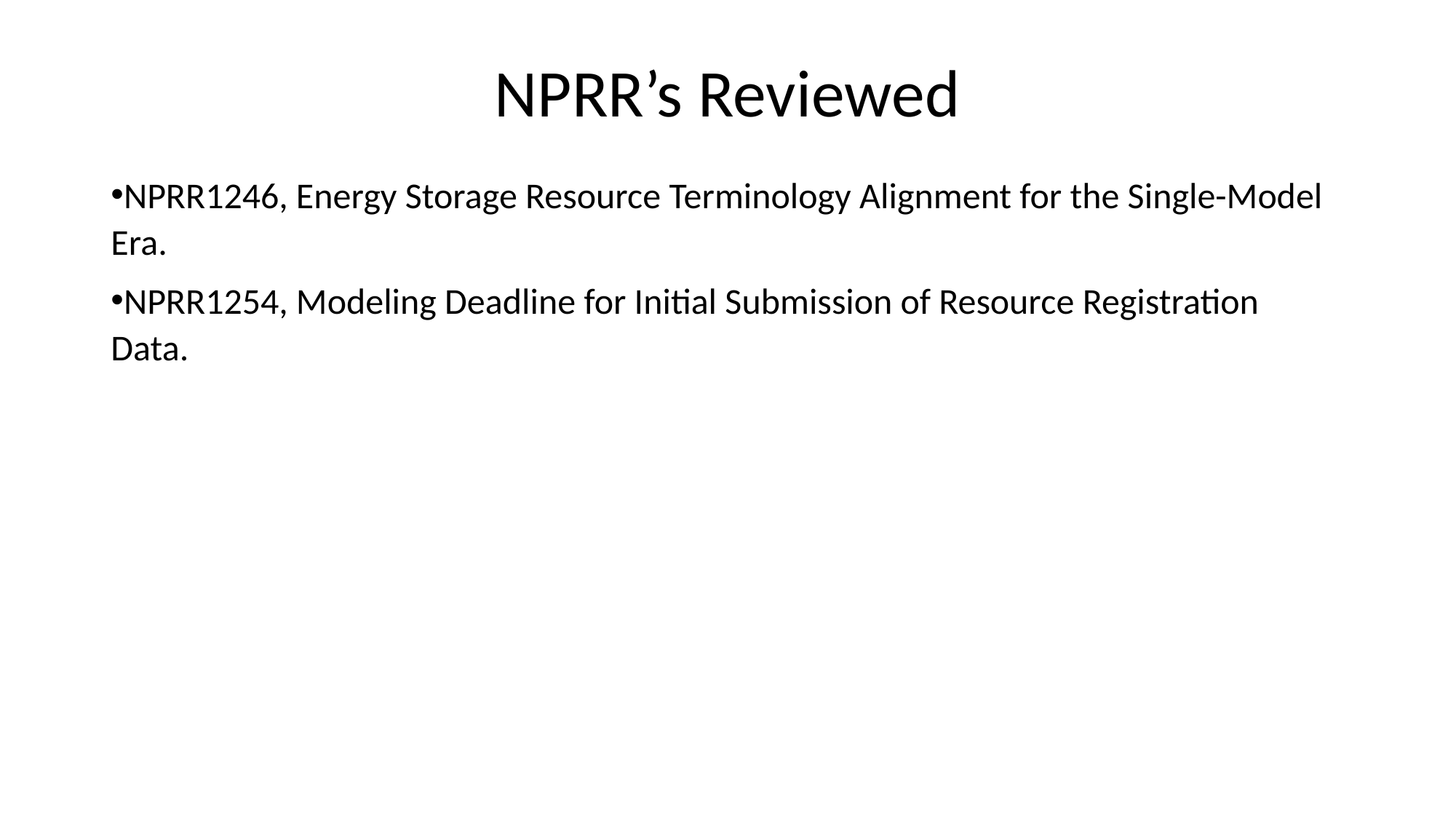

# NPRR’s Reviewed
NPRR1246, Energy Storage Resource Terminology Alignment for the Single-Model Era.
NPRR1254, Modeling Deadline for Initial Submission of Resource Registration Data.